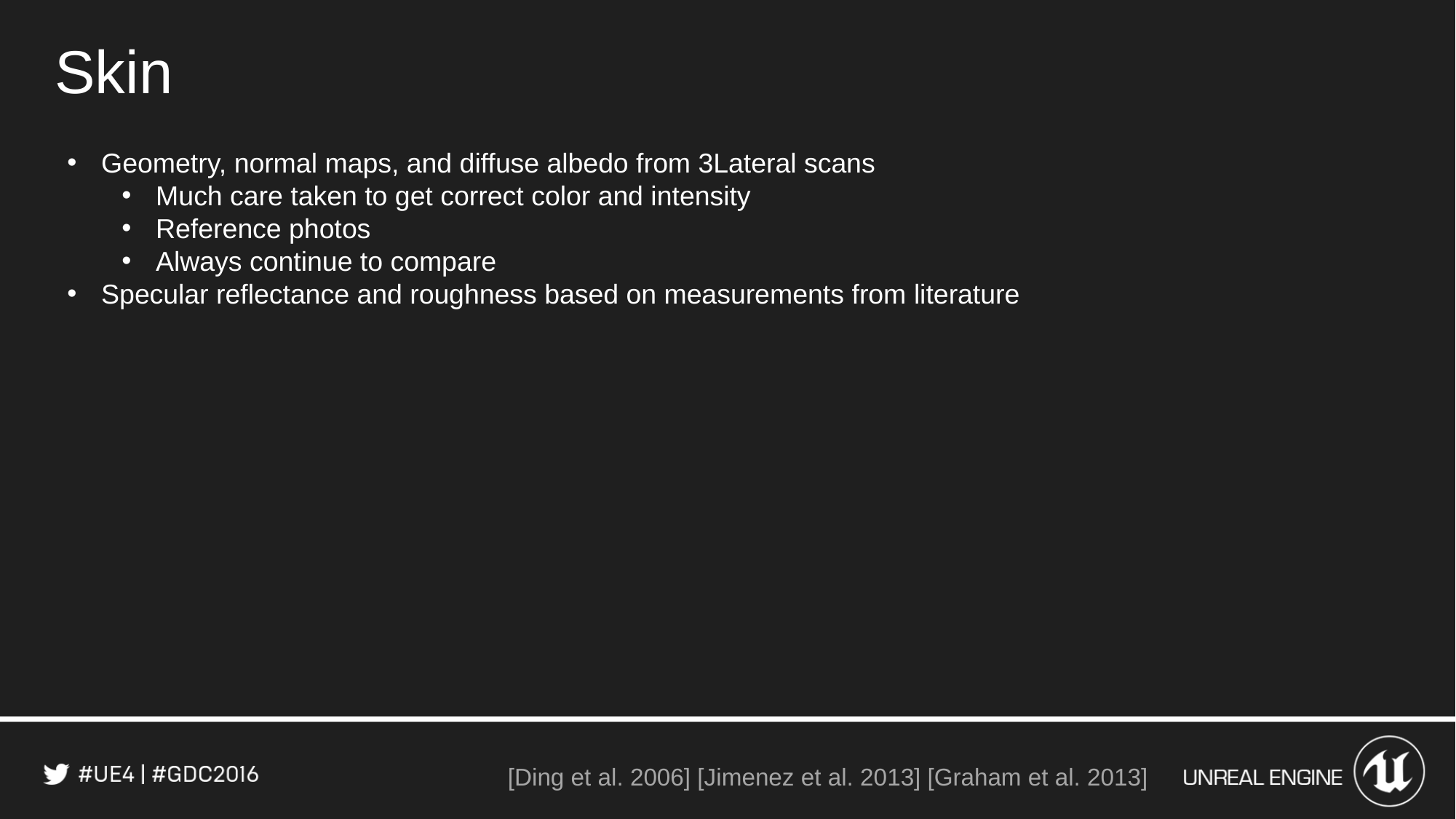

Skin
Geometry, normal maps, and diffuse albedo from 3Lateral scans
Much care taken to get correct color and intensity
Reference photos
Always continue to compare
Specular reflectance and roughness based on measurements from literature

[Ding et al. 2006] [Jimenez et al. 2013] [Graham et al. 2013]